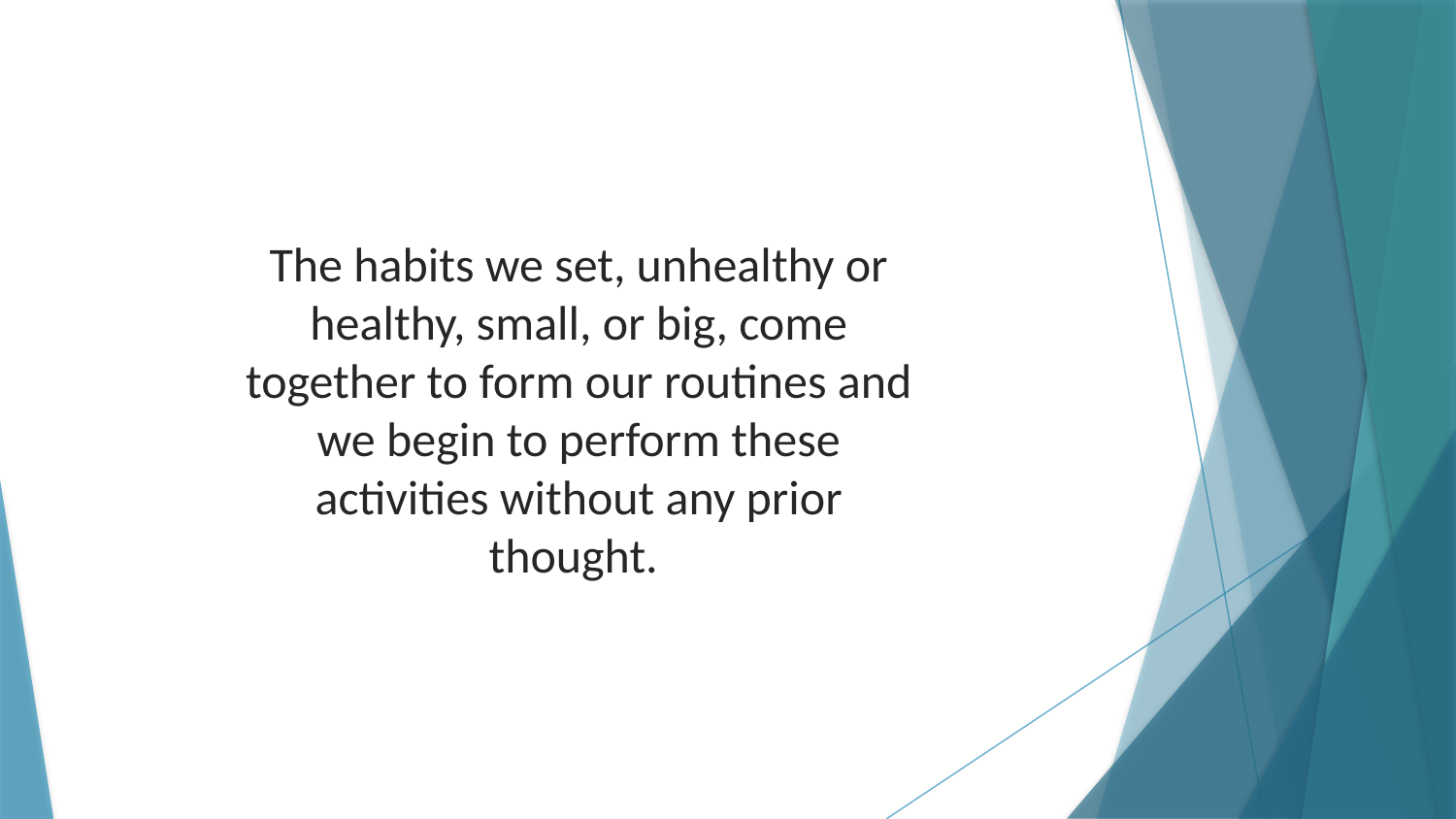

The habits we set, unhealthy or healthy, small, or big, come together to form our routines and we begin to perform these activities without any prior thought.